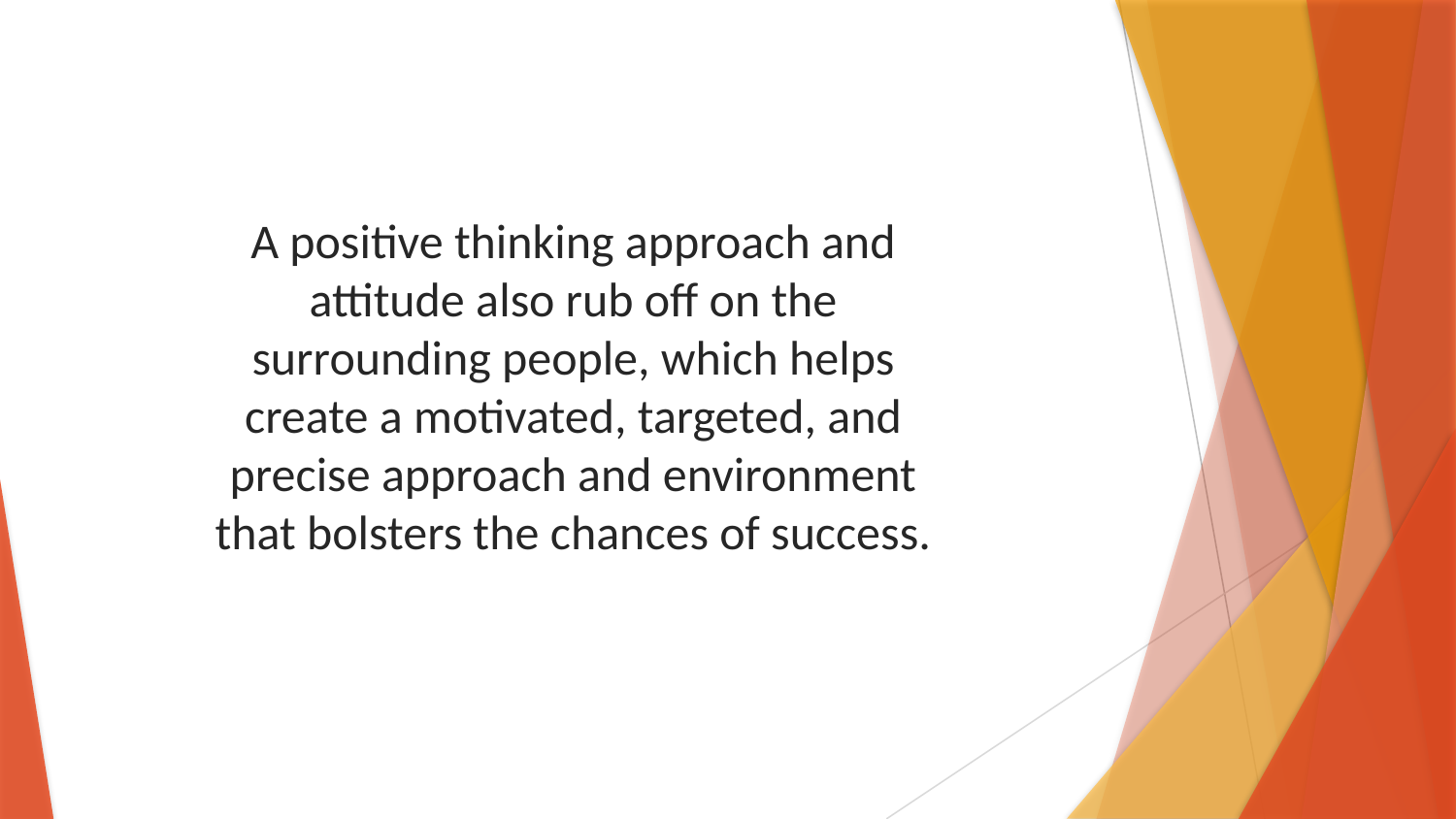

A positive thinking approach and attitude also rub off on the surrounding people, which helps create a motivated, targeted, and precise approach and environment that bolsters the chances of success.